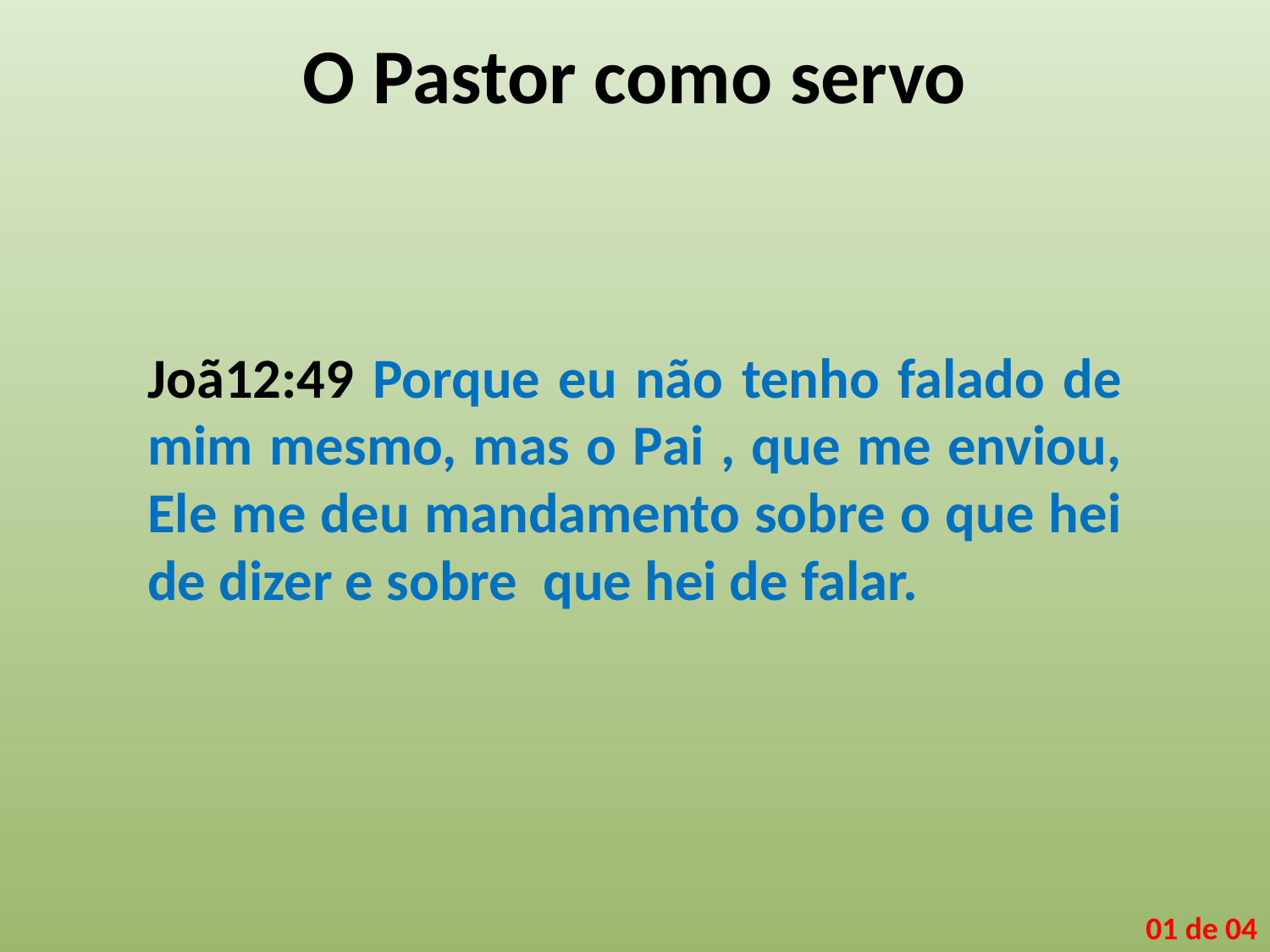

# O Pastor como servo
Joã12:49 Porque eu não tenho falado de mim mesmo, mas o Pai , que me enviou, Ele me deu mandamento sobre o que hei de dizer e sobre  que hei de falar.
01 de 04